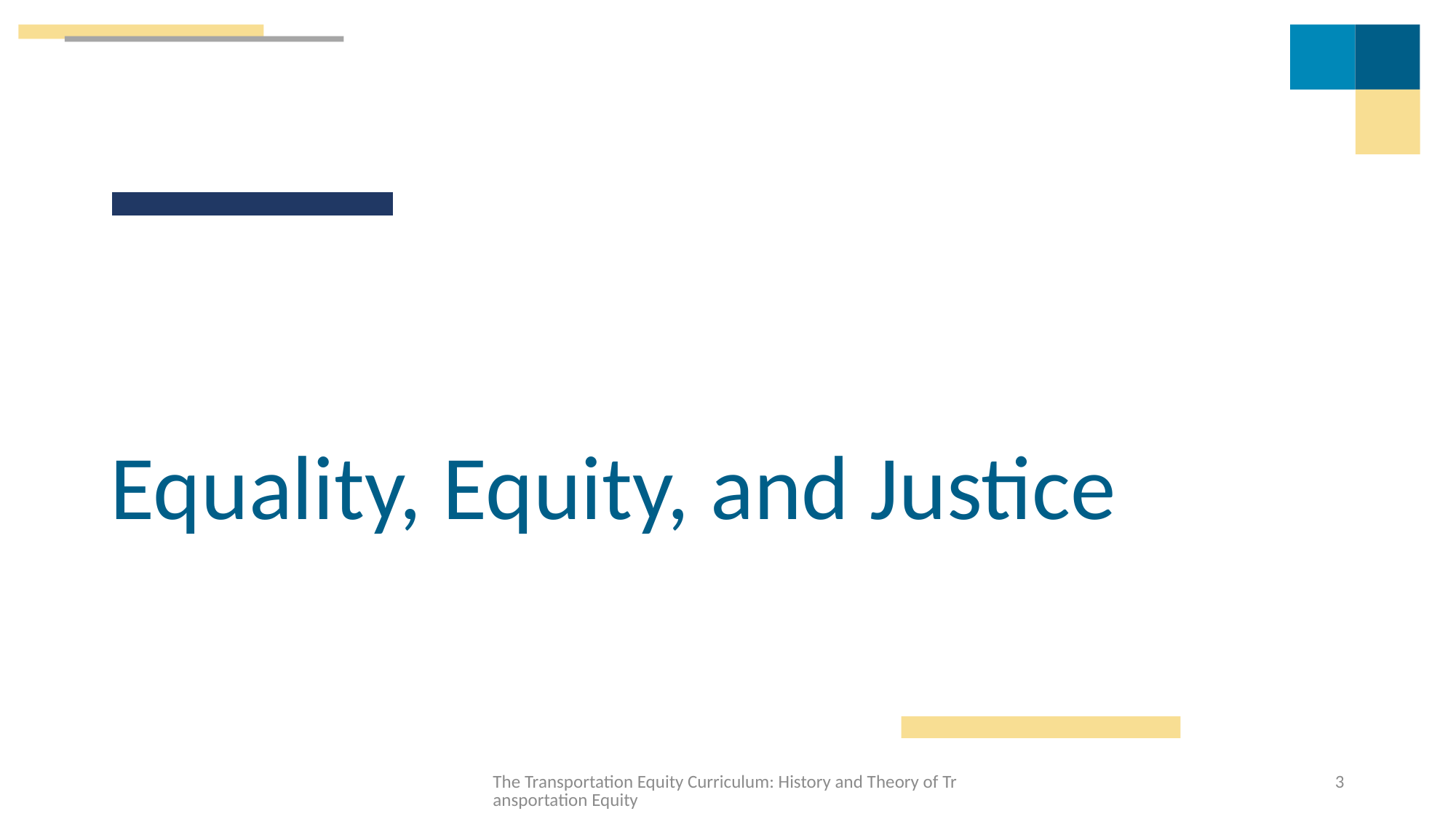

# Equality, Equity, and Justice

The Transportation Equity Curriculum: History and Theory of Transportation Equity
3